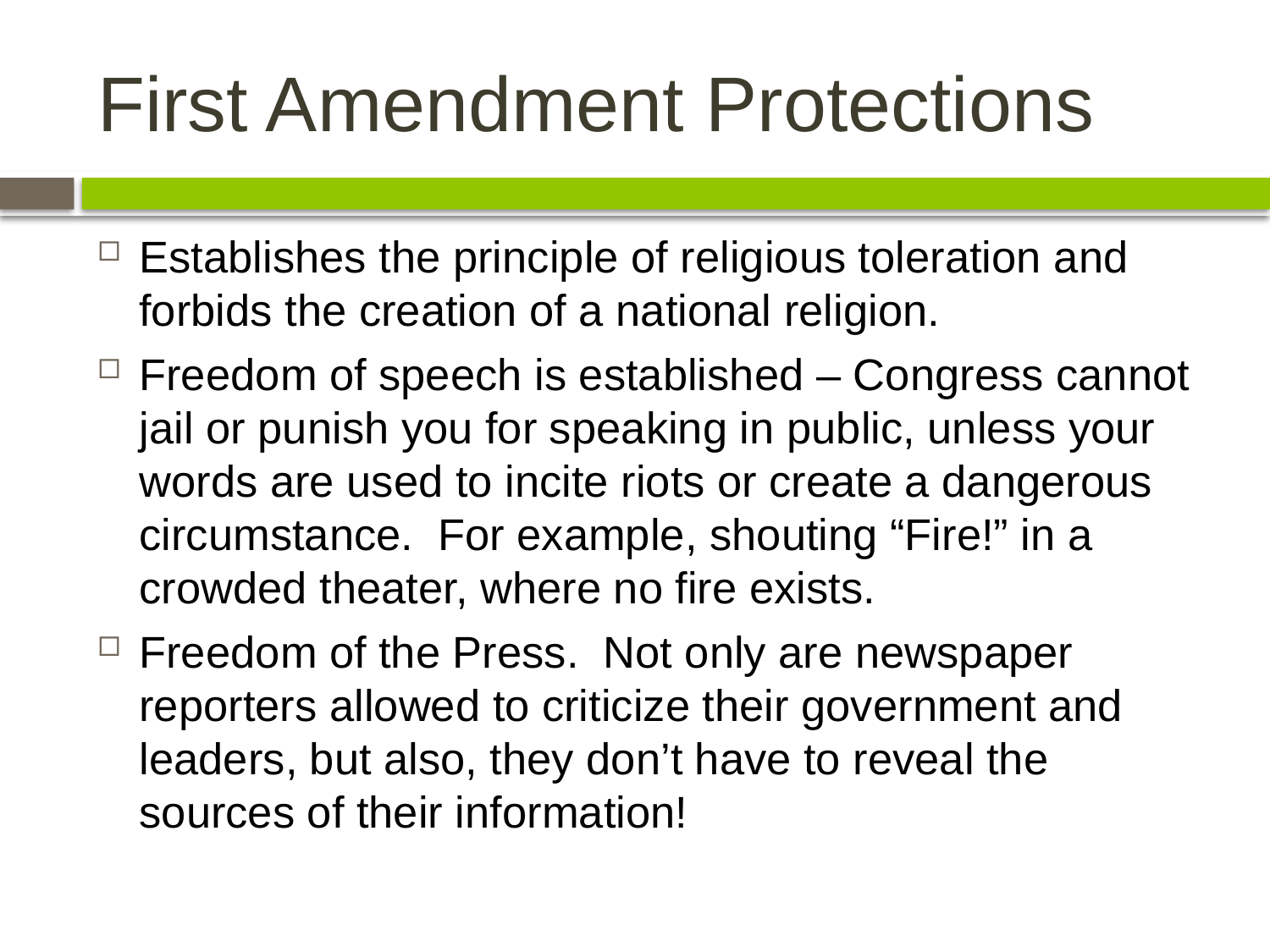

# First Amendment Protections
Establishes the principle of religious toleration and forbids the creation of a national religion.
Freedom of speech is established – Congress cannot jail or punish you for speaking in public, unless your words are used to incite riots or create a dangerous circumstance.  For example, shouting “Fire!” in a crowded theater, where no fire exists.
Freedom of the Press.  Not only are newspaper reporters allowed to criticize their government and leaders, but also, they don’t have to reveal the sources of their information!